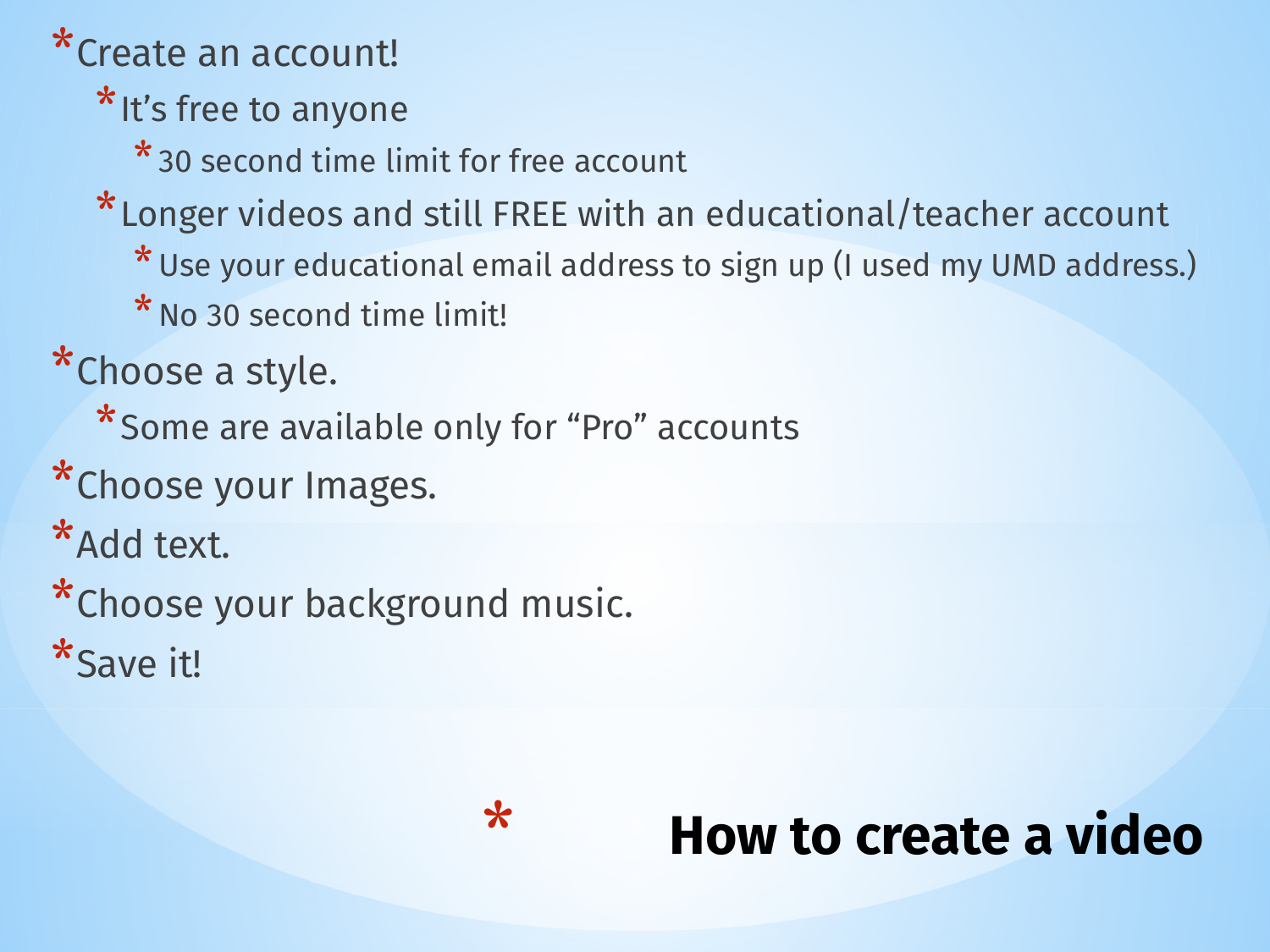

Create an account!
It’s free to anyone
30 second time limit for free account
Longer videos and still FREE with an educational/teacher account
Use your educational email address to sign up (I used my UMD address.)
No 30 second time limit!
Choose a style.
Some are available only for “Pro” accounts
Choose your Images.
Add text.
Choose your background music.
Save it!

# How to create a video